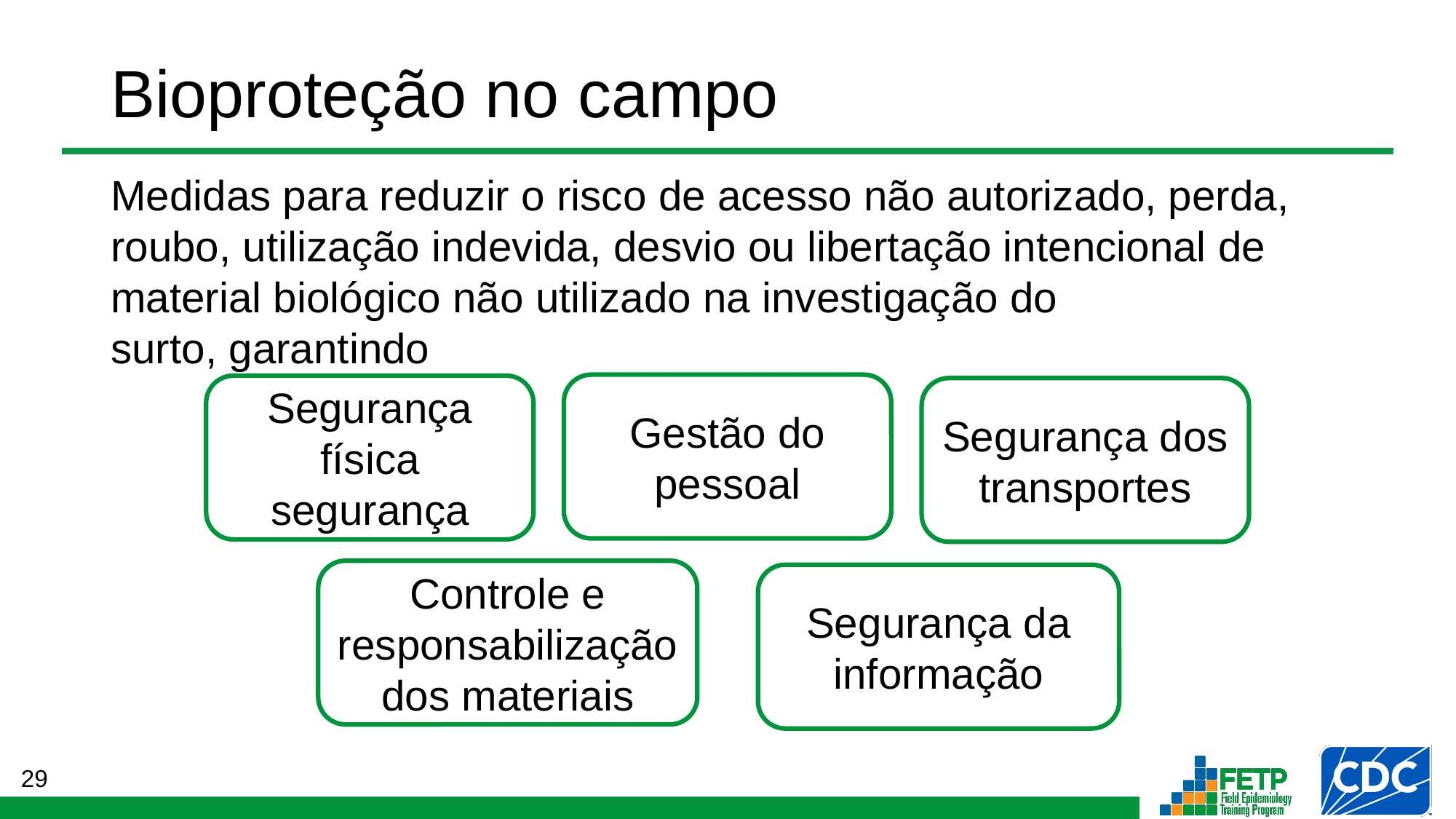

# Bioproteção no campo
Medidas para reduzir o risco de acesso não autorizado, perda, roubo, utilização indevida, desvio ou libertação intencional de material biológico não utilizado na investigação do
surto, garantindo

Gestão do pessoal
Segurança física
segurança
Segurança dos transportes
Controle e responsabilização dos materiais
Segurança da informação